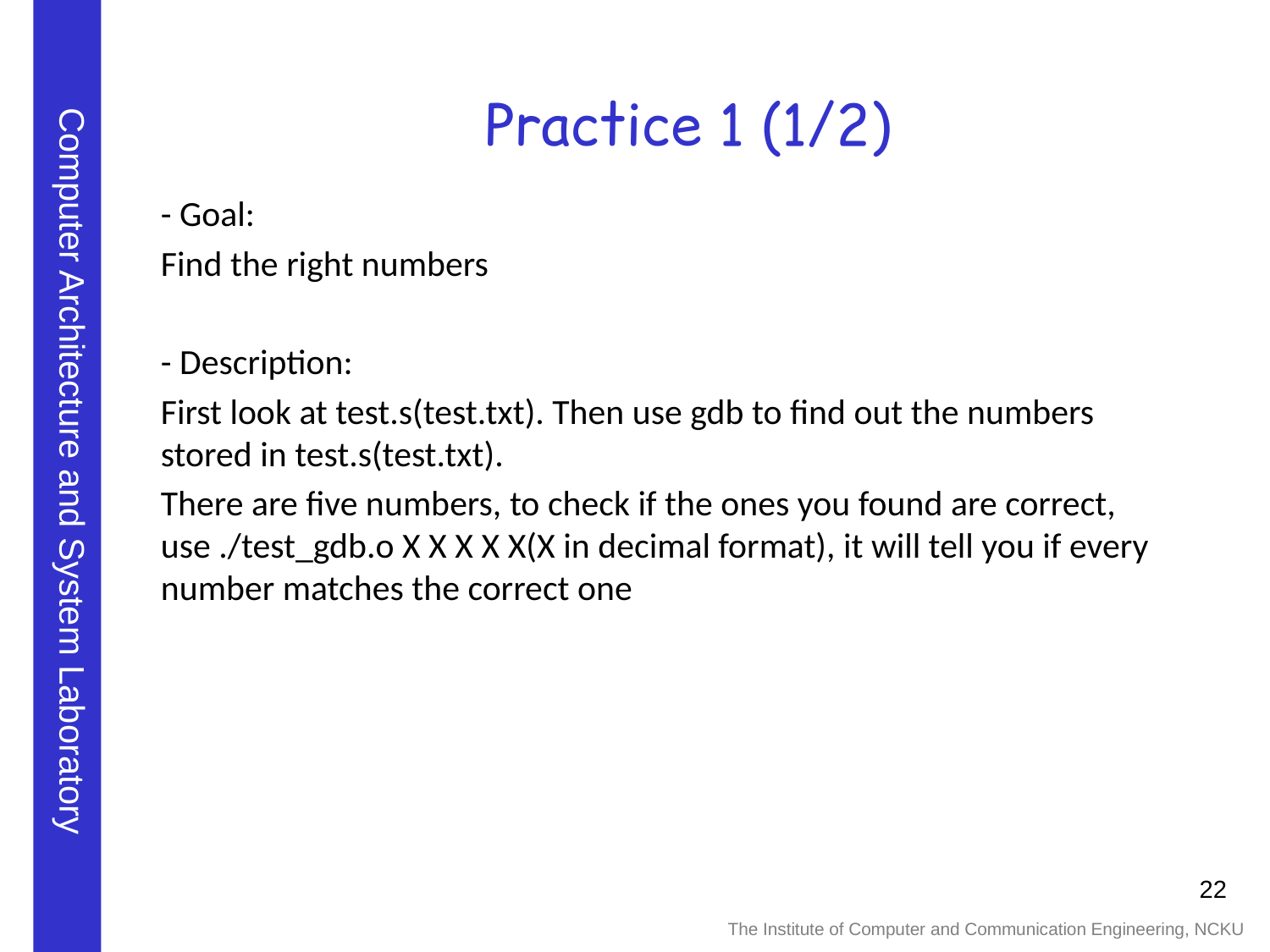

Practice 1 (1/2)
- Goal:
Find the right numbers

- Description:
First look at test.s(test.txt). Then use gdb to find out the numbers stored in test.s(test.txt).
There are five numbers, to check if the ones you found are correct, use ./test_gdb.o X X X X X(X in decimal format), it will tell you if every number matches the correct one

22